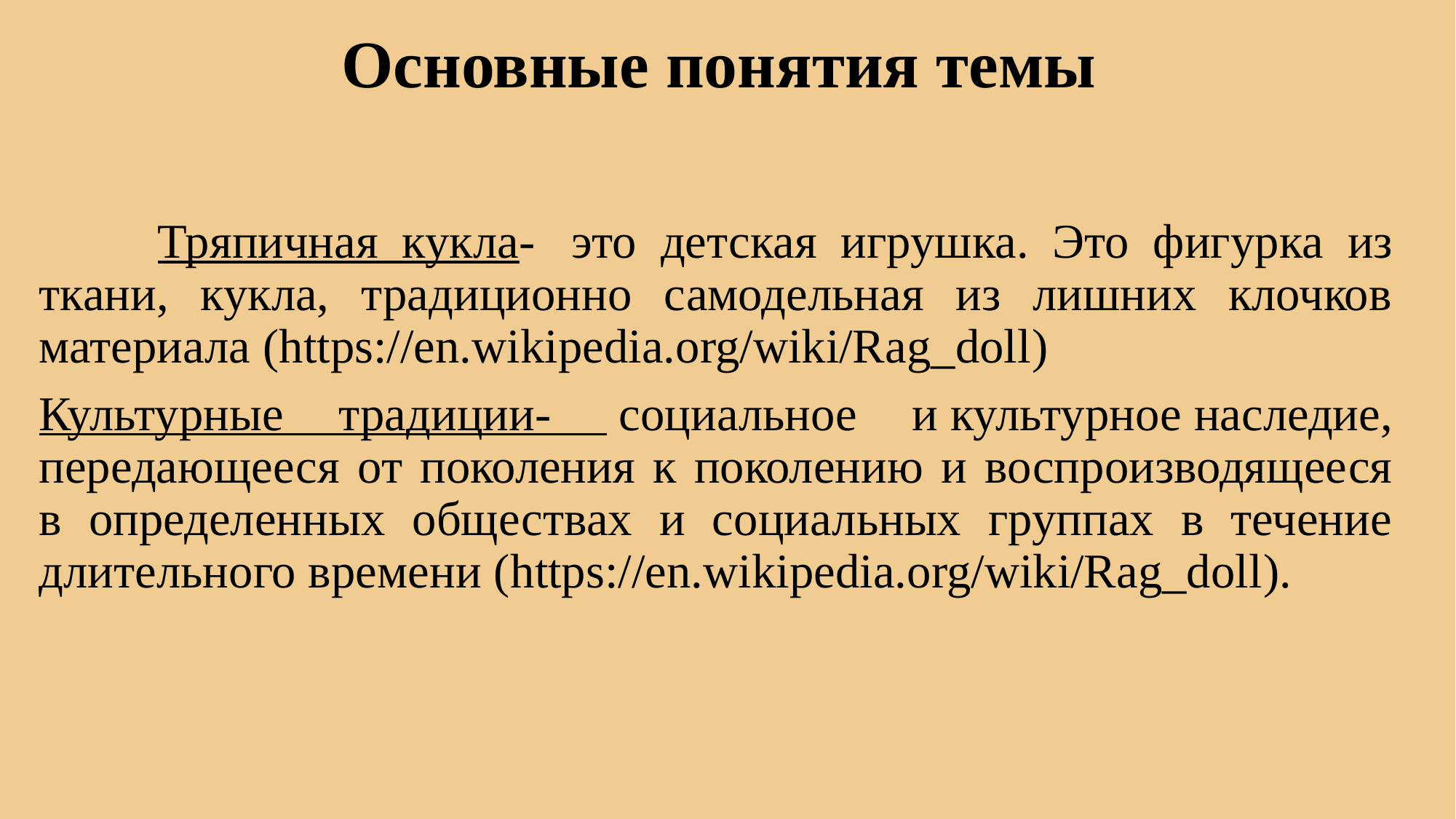

# Основные понятия темы
     Тряпичная кукла-  это детская игрушка. Это фигурка из ткани, кукла, традиционно самодельная из лишних клочков материала (https://en.wikipedia.org/wiki/Rag_doll)
Культурные традиции-  социальное и культурное наследие, передающееся от поколения к поколению и воспроизводящееся в определенных обществах и социальных группах в течение длительного времени (https://en.wikipedia.org/wiki/Rag_doll).